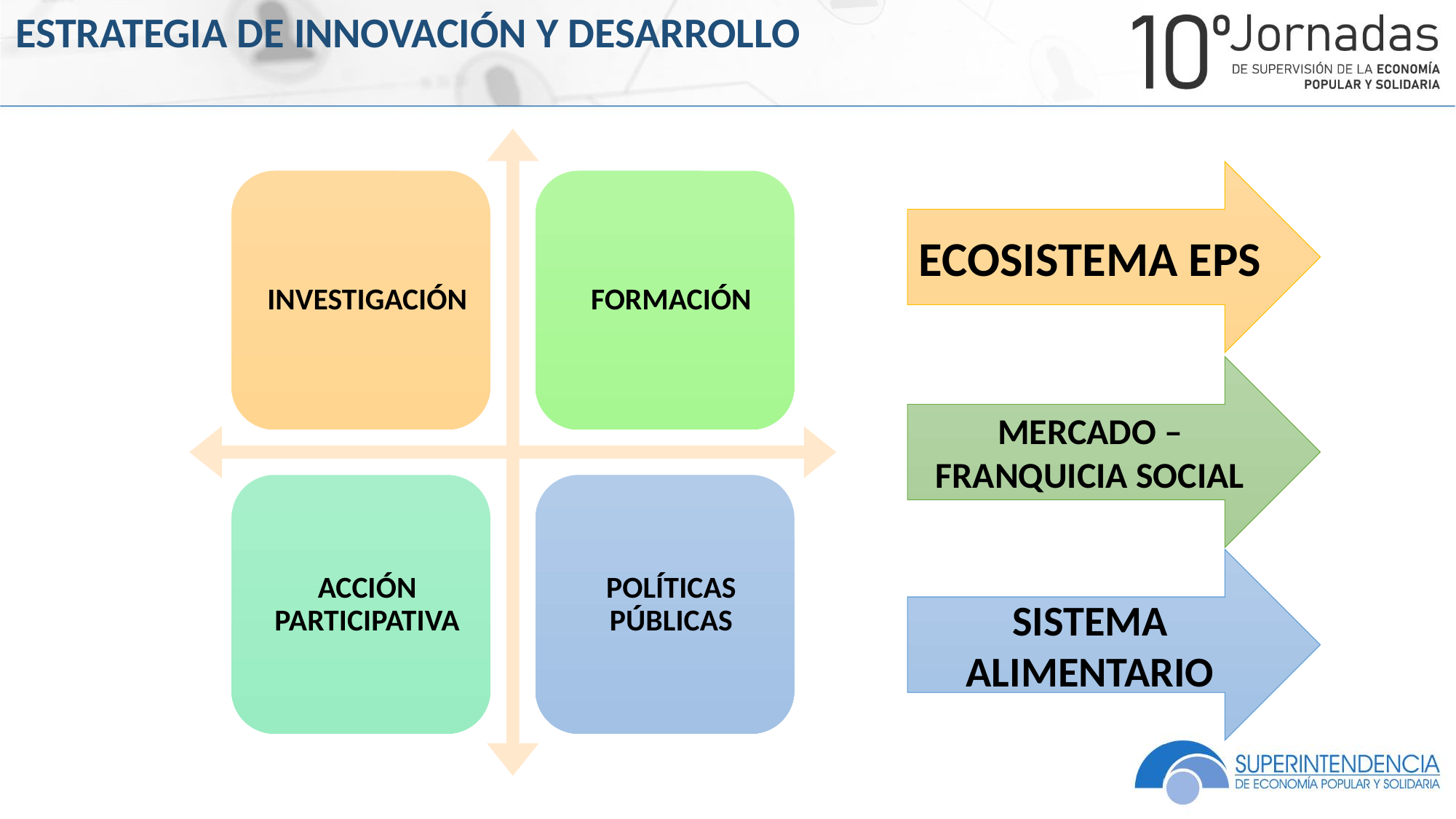

ESTRATEGIA DE INNOVACIÓN Y DESARROLLO
INVESTIGACIÓN
FORMACIÓN
ACCIÓN PARTICIPATIVA
POLÍTICAS PÚBLICAS
ECOSISTEMA EPS
MERCADO – FRANQUICIA SOCIAL
SISTEMA ALIMENTARIO